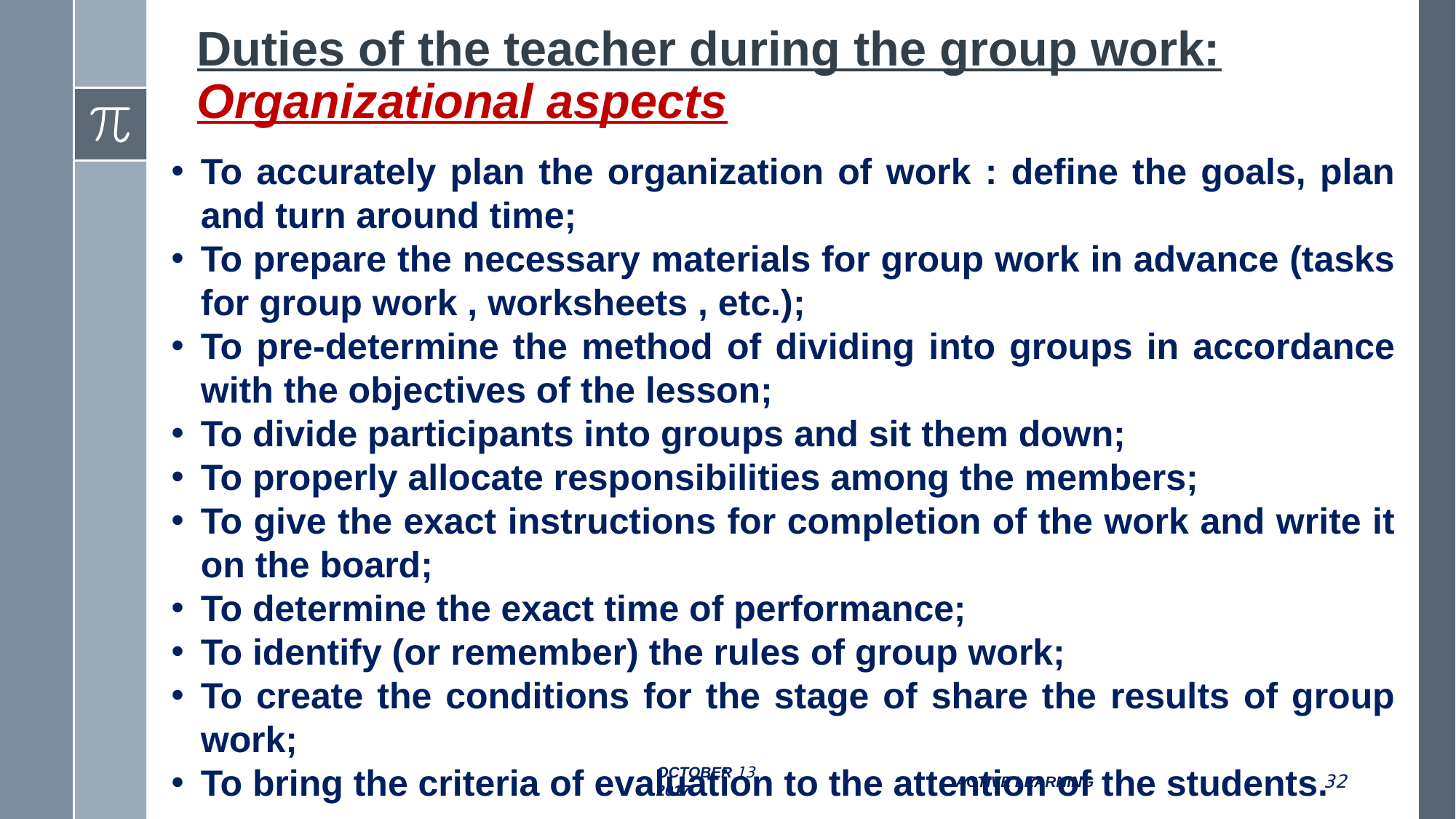

# Duties of the teacher during the group work: Organizational aspects
To accurately plan the organization of work : define the goals, plan and turn around time;
To prepare the necessary materials for group work in advance (tasks for group work , worksheets , etc.);
To pre-determine the method of dividing into groups in accordance with the objectives of the lesson;
To divide participants into groups and sit them down;
To properly allocate responsibilities among the members;
To give the exact instructions for completion of the work and write it on the board;
To determine the exact time of performance;
To identify (or remember) the rules of group work;
To create the conditions for the stage of share the results of group work;
To bring the criteria of evaluation to the attention of the students.

Active Learning
32
13 October 2017